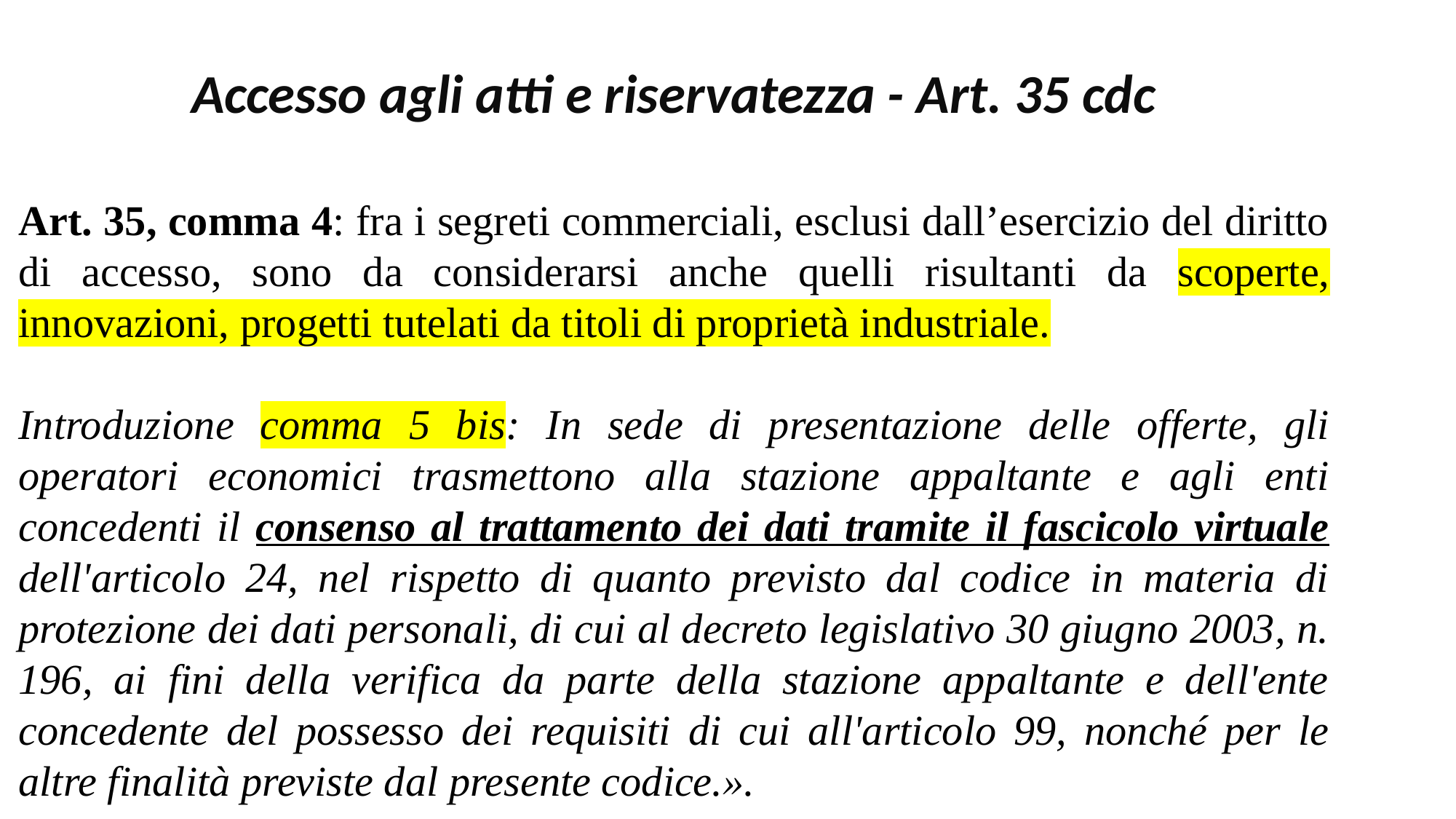

Accesso agli atti e riservatezza - Art. 35 cdc

Art. 35, comma 4: fra i segreti commerciali, esclusi dall’esercizio del diritto di accesso, sono da considerarsi anche quelli risultanti da scoperte, innovazioni, progetti tutelati da titoli di proprietà industriale.

Introduzione comma 5 bis: In sede di presentazione delle offerte, gli operatori economici trasmettono alla stazione appaltante e agli enti concedenti il consenso al trattamento dei dati tramite il fascicolo virtuale dell'articolo 24, nel rispetto di quanto previsto dal codice in materia di protezione dei dati personali, di cui al decreto legislativo 30 giugno 2003, n. 196, ai fini della verifica da parte della stazione appaltante e dell'ente concedente del possesso dei requisiti di cui all'articolo 99, nonché per le altre finalità previste dal presente codice.».